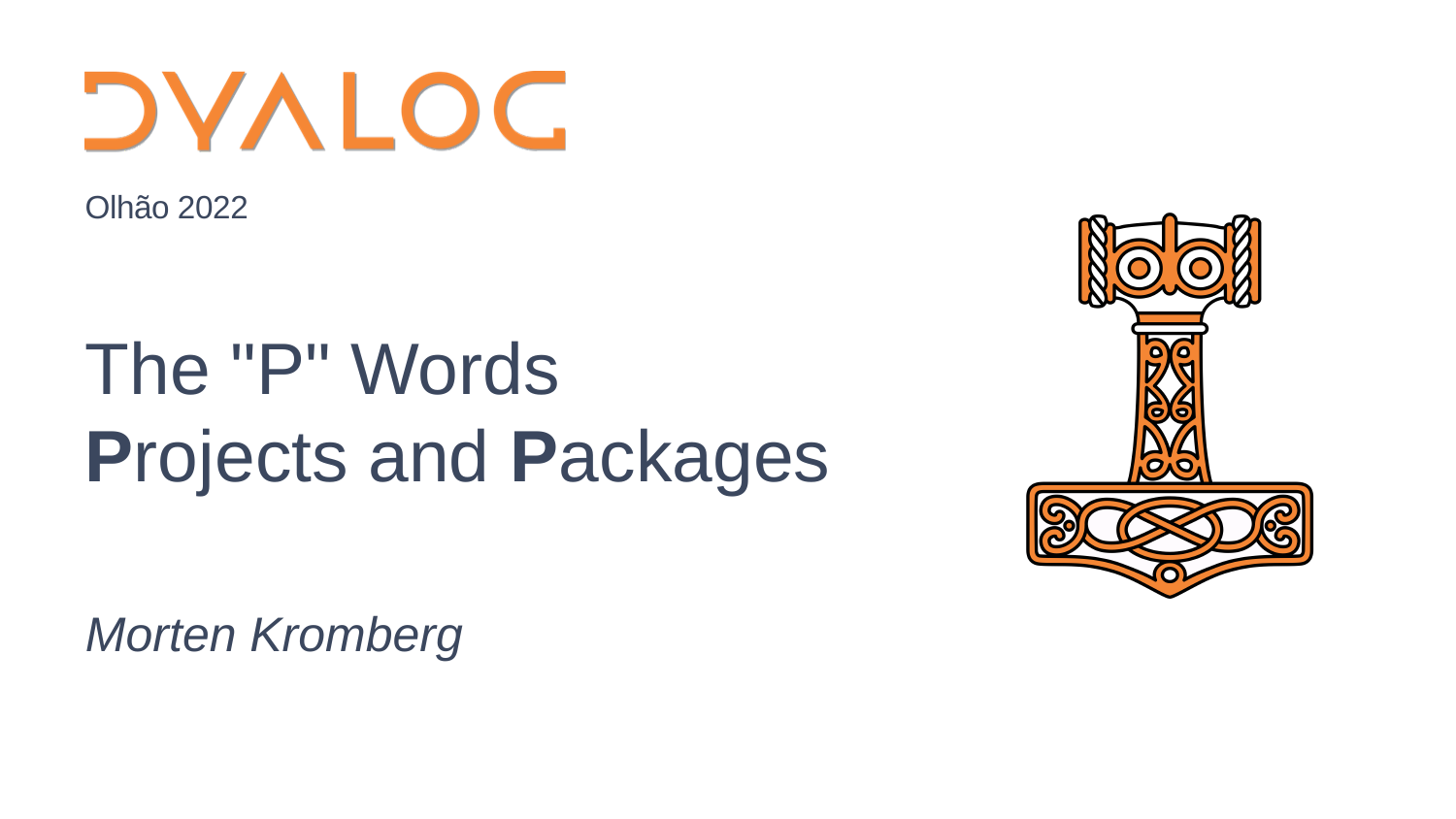

# The "P" Words Projects and Packages
Morten Kromberg